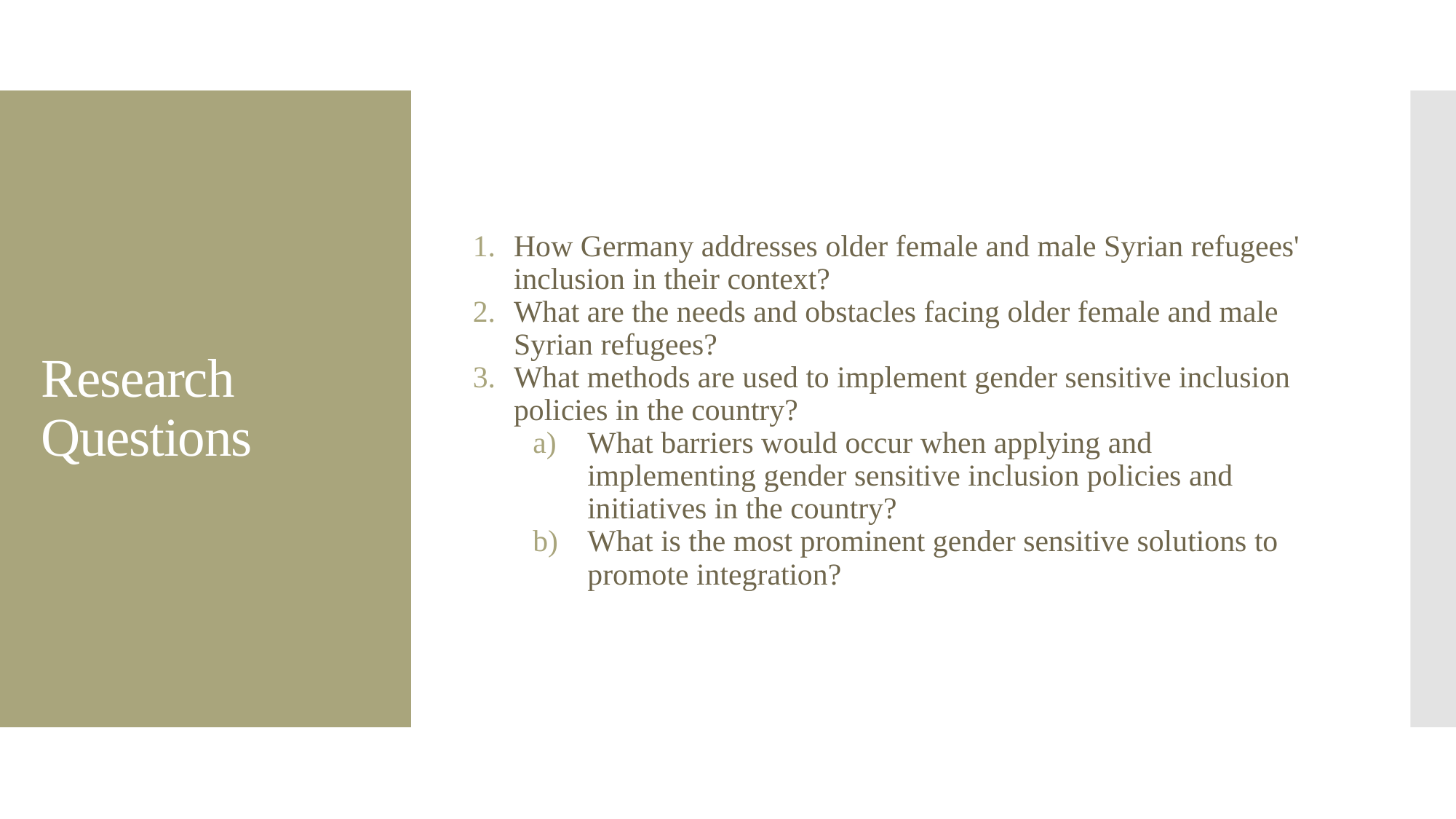

How Germany addresses older female and male Syrian refugees' inclusion in their context?
What are the needs and obstacles facing older female and male  Syrian refugees?
What methods are used to implement gender sensitive inclusion policies in the country?
What barriers would occur when applying and implementing gender sensitive inclusion policies and initiatives in the country?
What is the most prominent gender sensitive solutions to promote integration?

# Research Questions